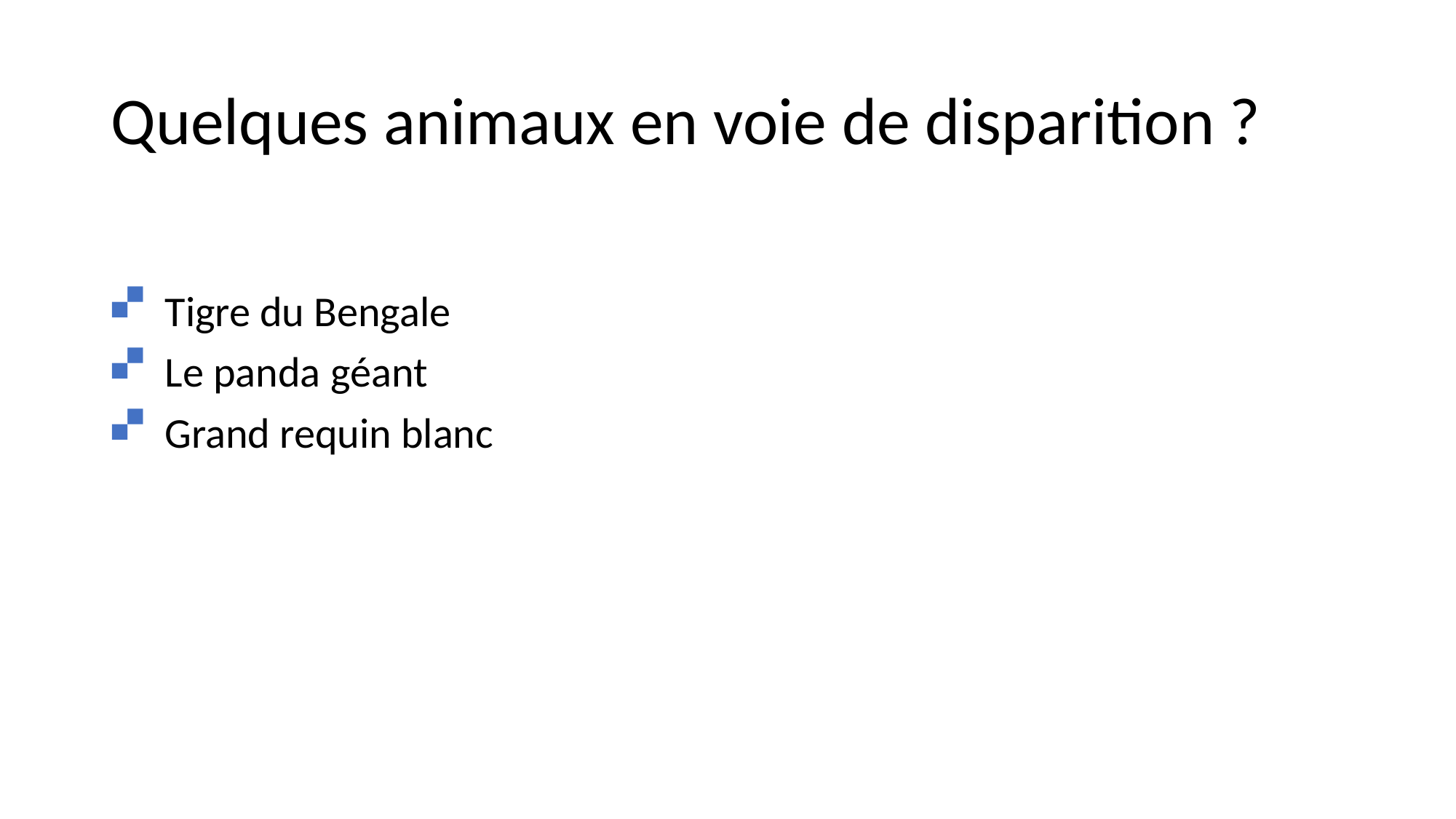

# Quelques animaux en voie de disparition ?

Tigre du Bengale
Le panda géant
Grand requin blanc